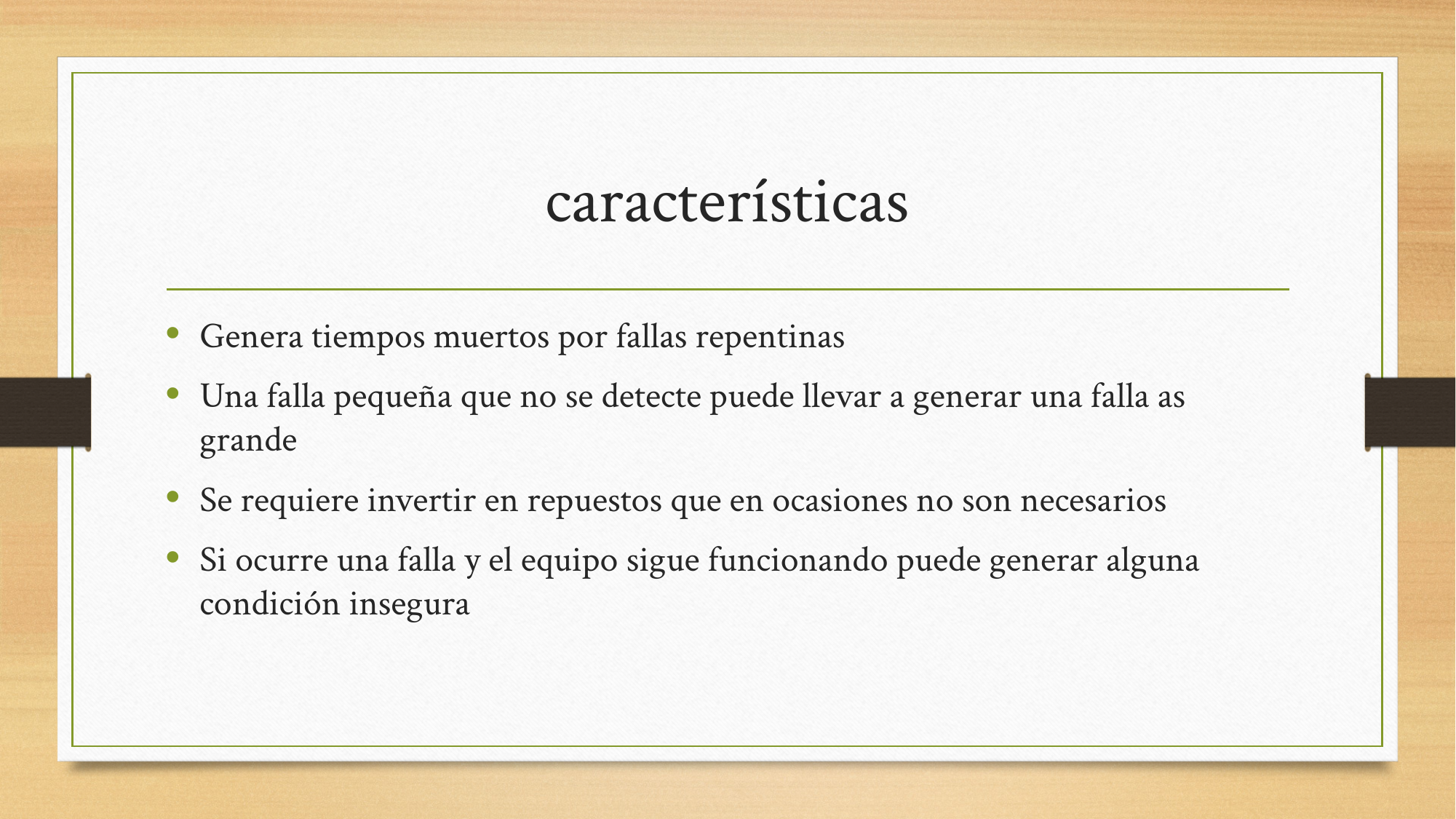

# características
Genera tiempos muertos por fallas repentinas
Una falla pequeña que no se detecte puede llevar a generar una falla as grande
Se requiere invertir en repuestos que en ocasiones no son necesarios
Si ocurre una falla y el equipo sigue funcionando puede generar alguna condición insegura